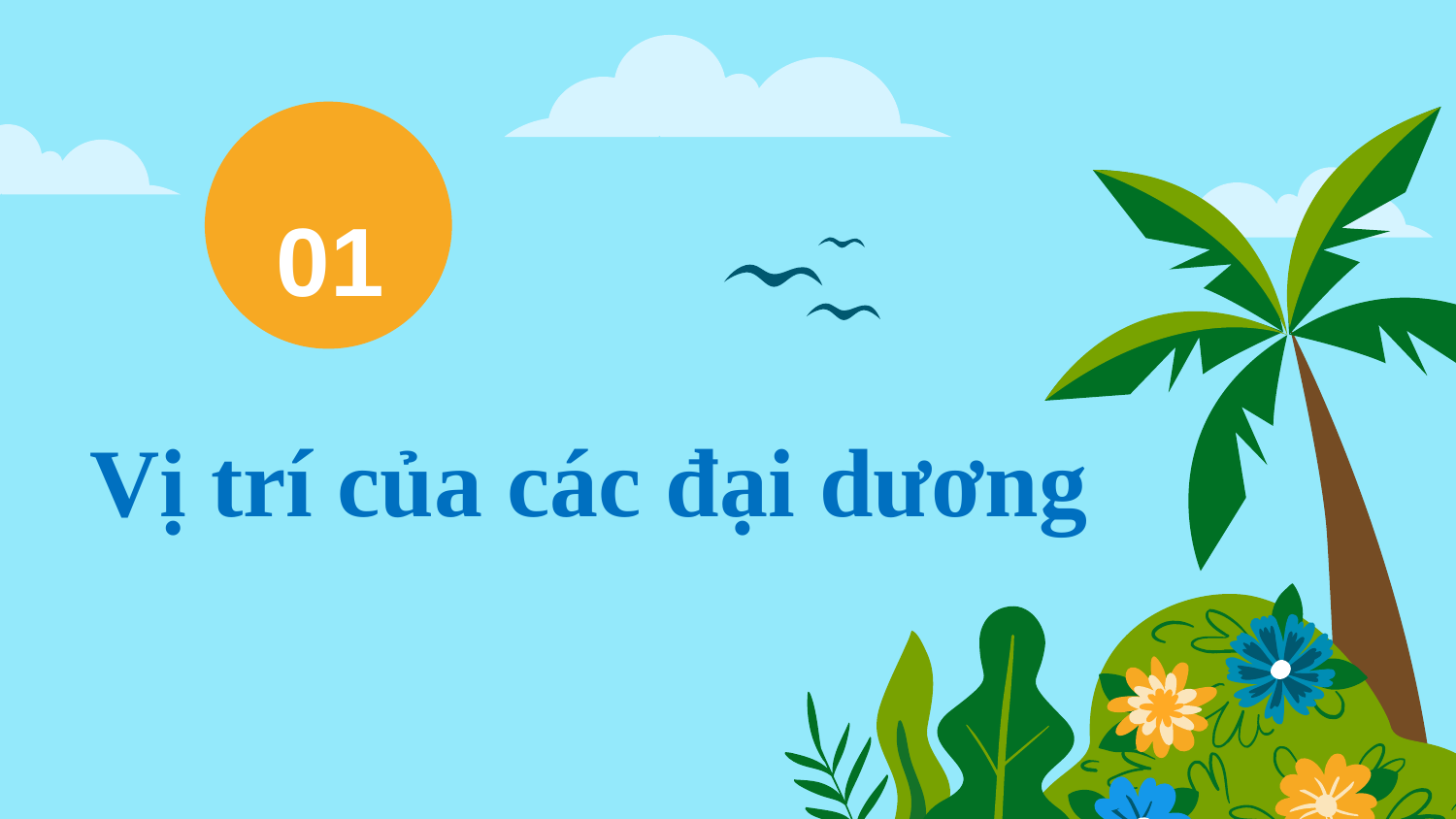

01
Vị trí của các đại dương